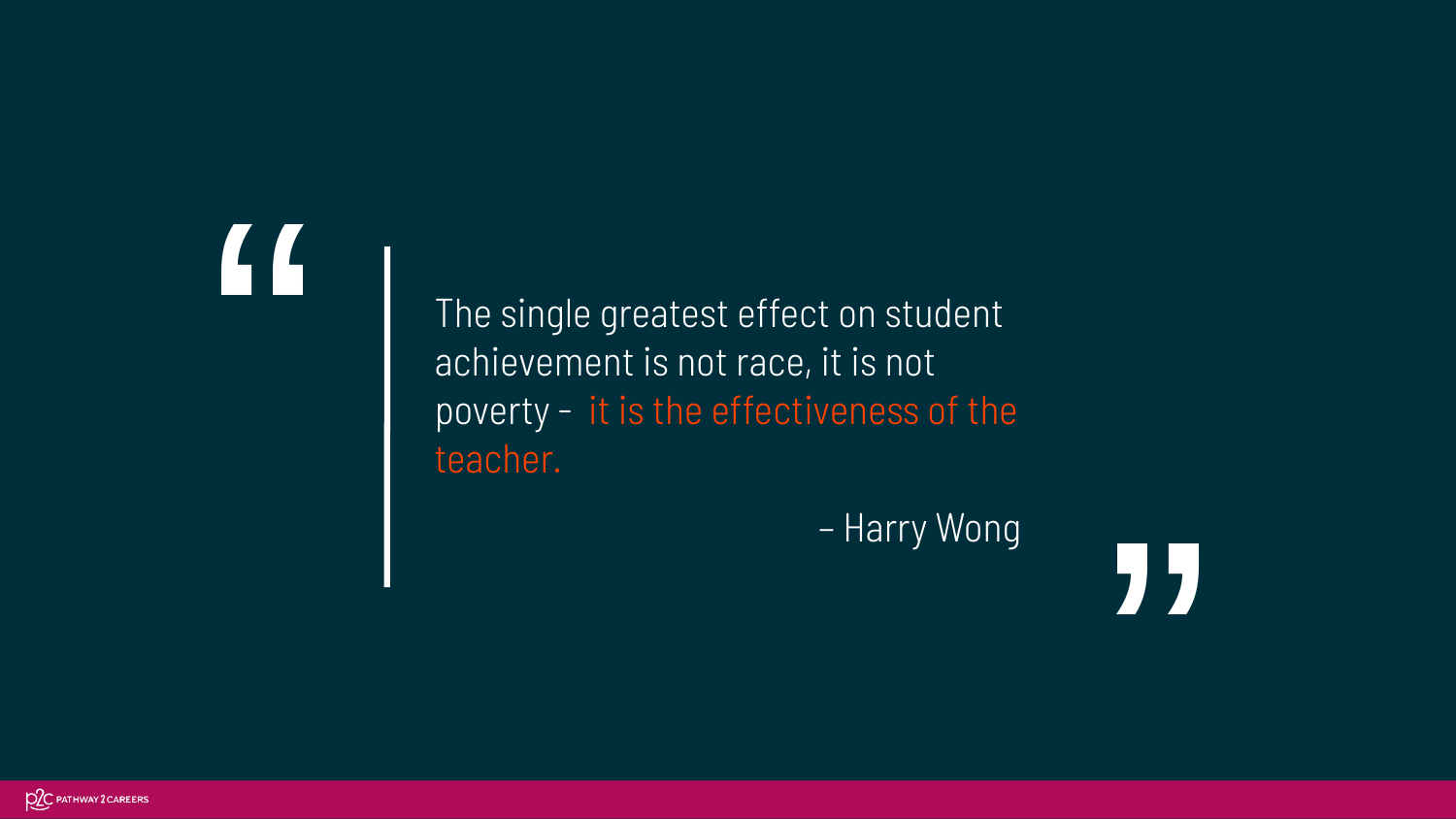

“
“
The single greatest effect on student achievement is not race, it is not poverty -  it is the effectiveness of the teacher.
– Harry Wong